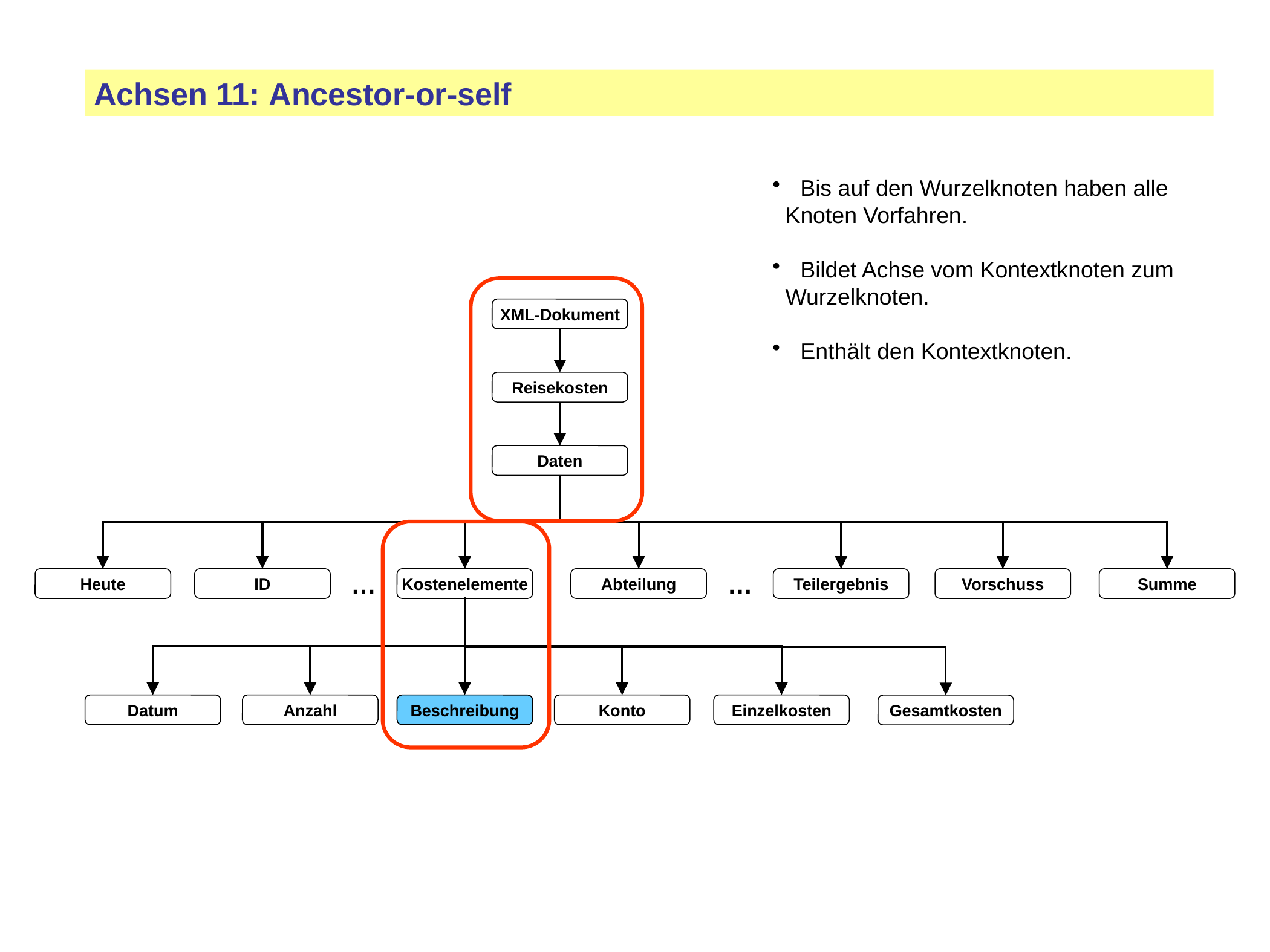

Achsen 11: Ancestor-or-self
 Bis auf den Wurzelknoten haben alle
  Knoten Vorfahren.

 Bildet Achse vom Kontextknoten zum
  Wurzelknoten.

 Enthält den Kontextknoten.

XML-Dokument
Reisekosten
Daten

Heute
ID
…
Kostenelemente
Abteilung
…
Teilergebnis
Vorschuss
Summe
Datum
Anzahl
Beschreibung
Konto
Einzelkosten
Gesamtkosten